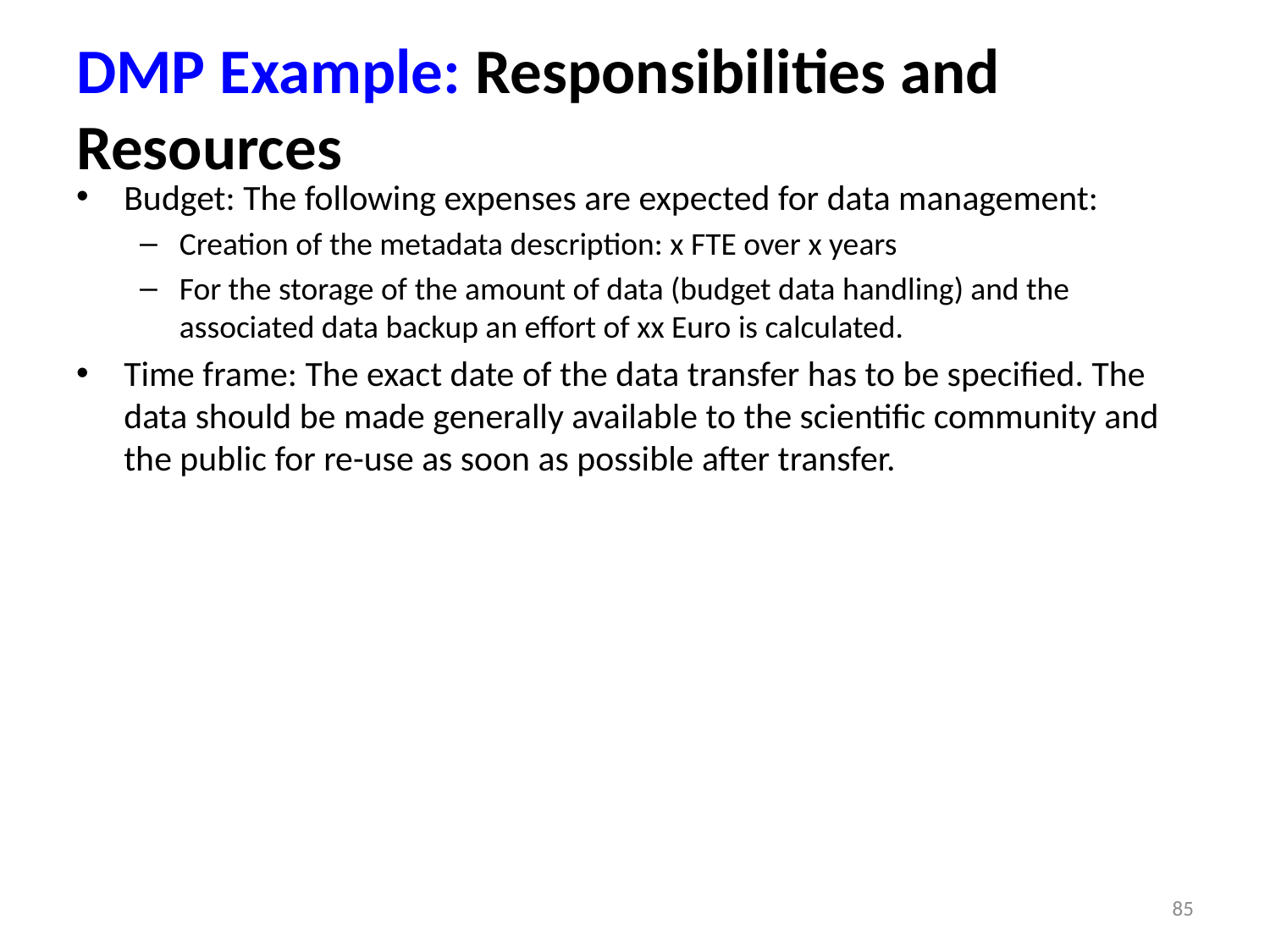

# DMP Example: Responsibilities and Resources
Budget: The following expenses are expected for data management:
Creation of the metadata description: x FTE over x years
For the storage of the amount of data (budget data handling) and the associated data backup an effort of xx Euro is calculated.
Time frame: The exact date of the data transfer has to be specified. The data should be made generally available to the scientific community and the public for re-use as soon as possible after transfer.

85